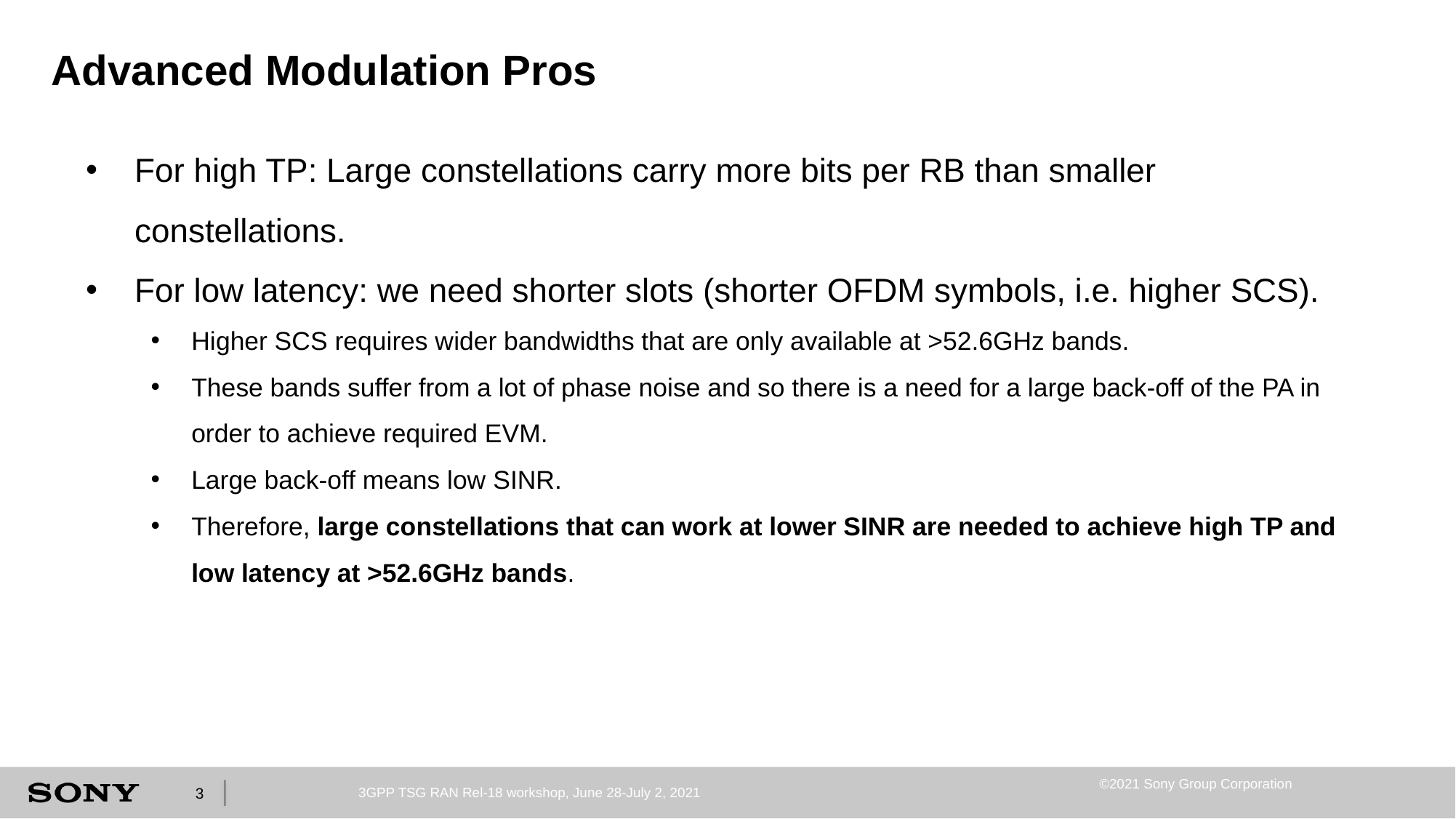

# Advanced Modulation Pros
For high TP: Large constellations carry more bits per RB than smaller constellations.
For low latency: we need shorter slots (shorter OFDM symbols, i.e. higher SCS).
Higher SCS requires wider bandwidths that are only available at >52.6GHz bands.
These bands suffer from a lot of phase noise and so there is a need for a large back-off of the PA in order to achieve required EVM.
Large back-off means low SINR.
Therefore, large constellations that can work at lower SINR are needed to achieve high TP and low latency at >52.6GHz bands.